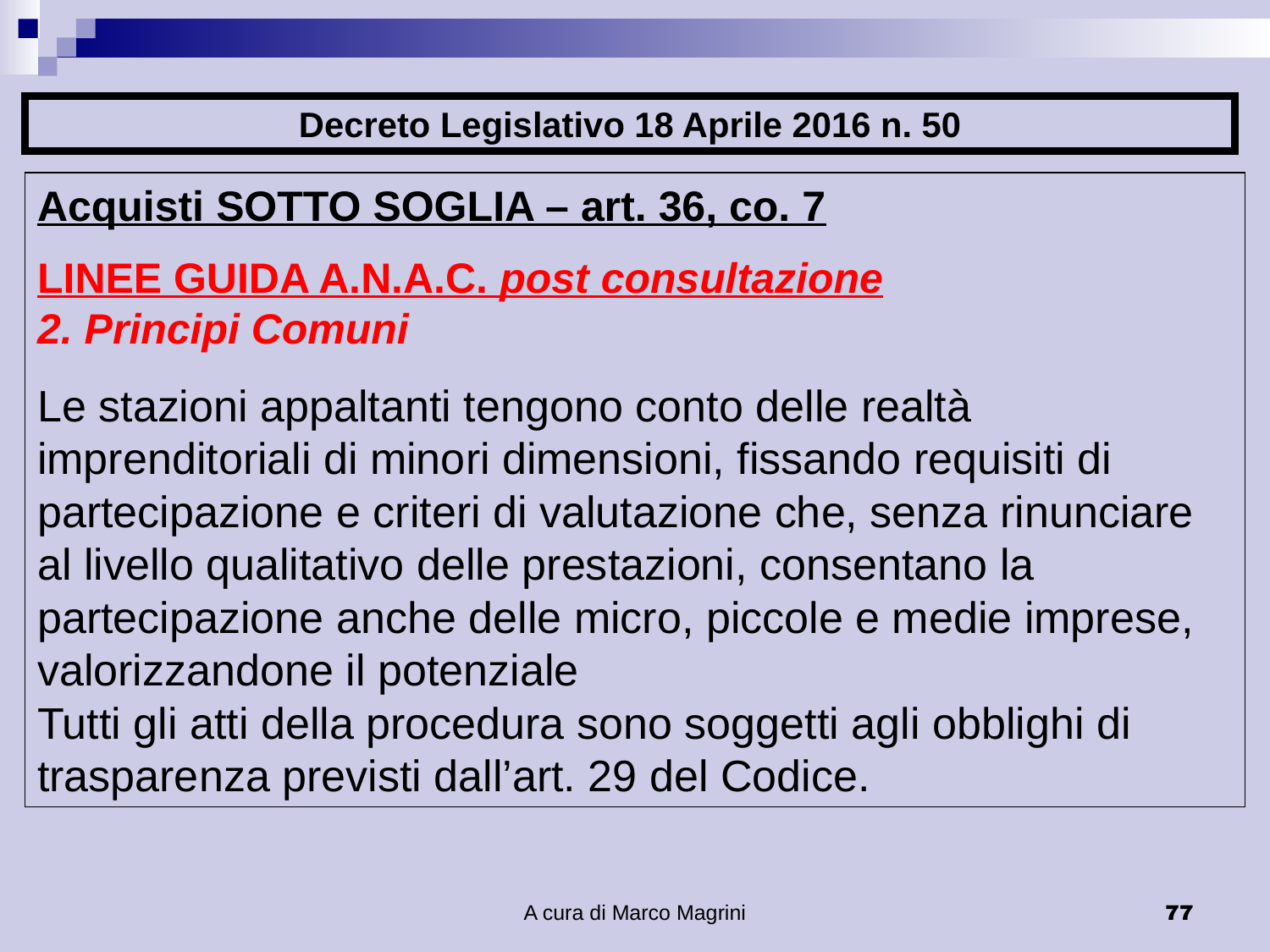

Decreto Legislativo 18 Aprile 2016 n. 50
Acquisti SOTTO SOGLIA – art. 36, co. 7

LINEE GUIDA A.N.A.C. post consultazione
2. Principi Comuni

Le stazioni appaltanti tengono conto delle realtà imprenditoriali di minori dimensioni, fissando requisiti di partecipazione e criteri di valutazione che, senza rinunciare al livello qualitativo delle prestazioni, consentano la partecipazione anche delle micro, piccole e medie imprese, valorizzandone il potenziale
Tutti gli atti della procedura sono soggetti agli obblighi di trasparenza previsti dall’art. 29 del Codice.

A cura di Marco Magrini
77